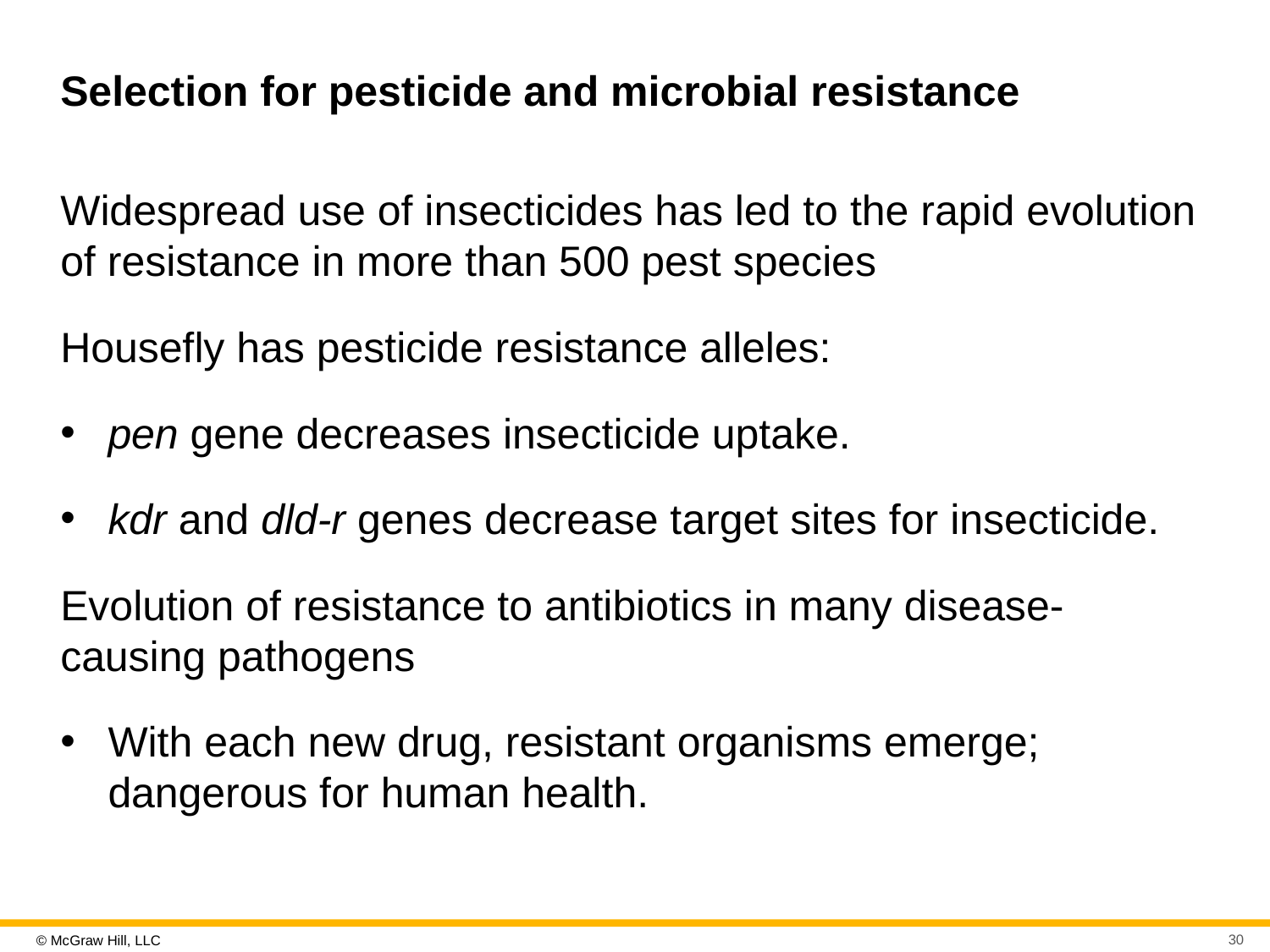

# Selection for pesticide and microbial resistance
Widespread use of insecticides has led to the rapid evolution of resistance in more than 500 pest species
Housefly has pesticide resistance alleles:
pen gene decreases insecticide uptake.
kdr and dld-r genes decrease target sites for insecticide.
Evolution of resistance to antibiotics in many disease-causing pathogens
With each new drug, resistant organisms emerge; dangerous for human health.
30